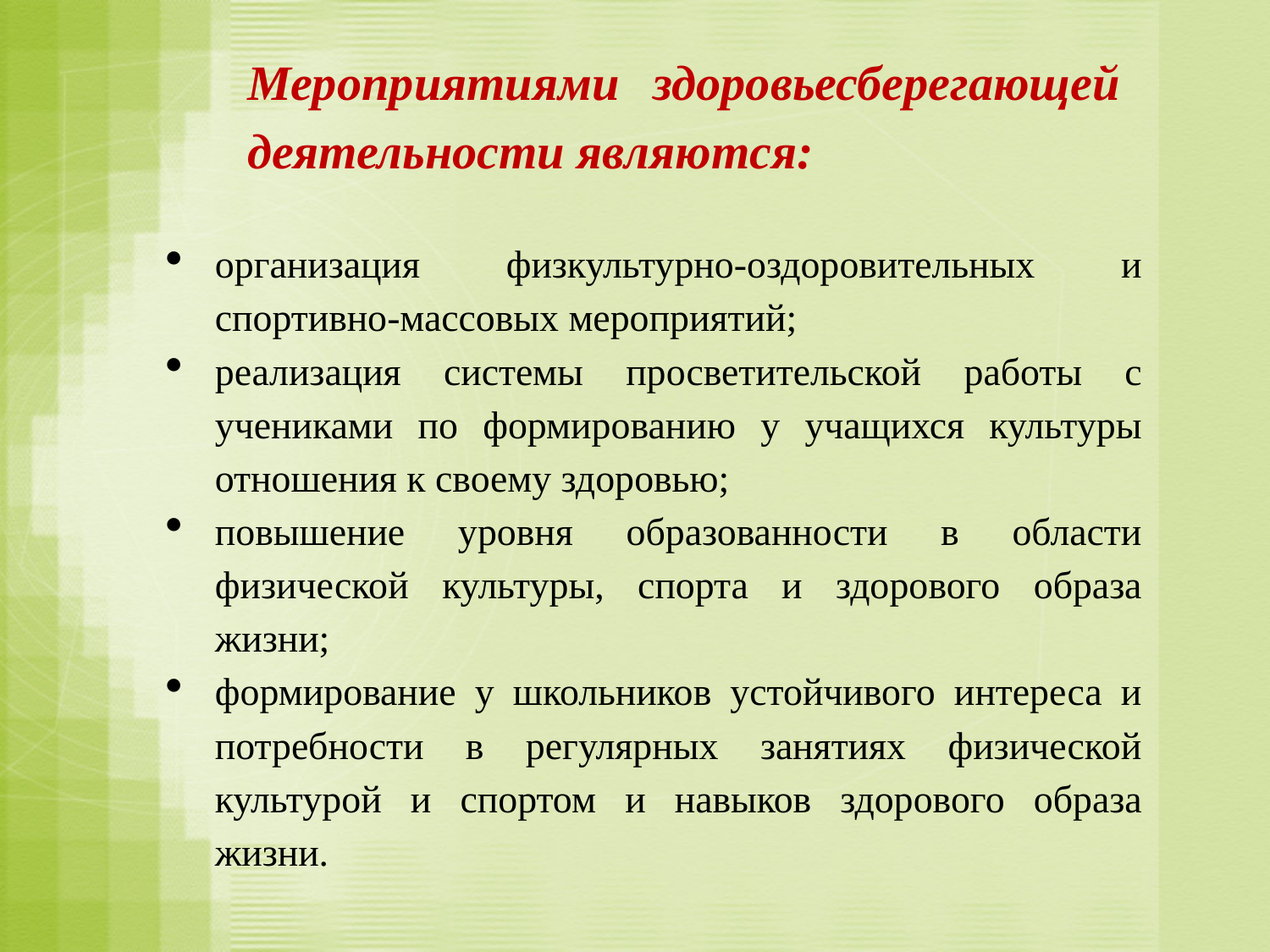

Мероприятиями здоровьесберегающей деятельности являются:
организация физкультурно-оздоровительных и спортивно-массовых мероприятий;
реализация системы просветительской работы с учениками по формированию у учащихся культуры отношения к своему здоровью;
повышение уровня образованности в области физической культуры, спорта и здорового образа жизни;
формирование у школьников устойчивого интереса и потребности в регулярных занятиях физической культурой и спортом и навыков здорового образа жизни.